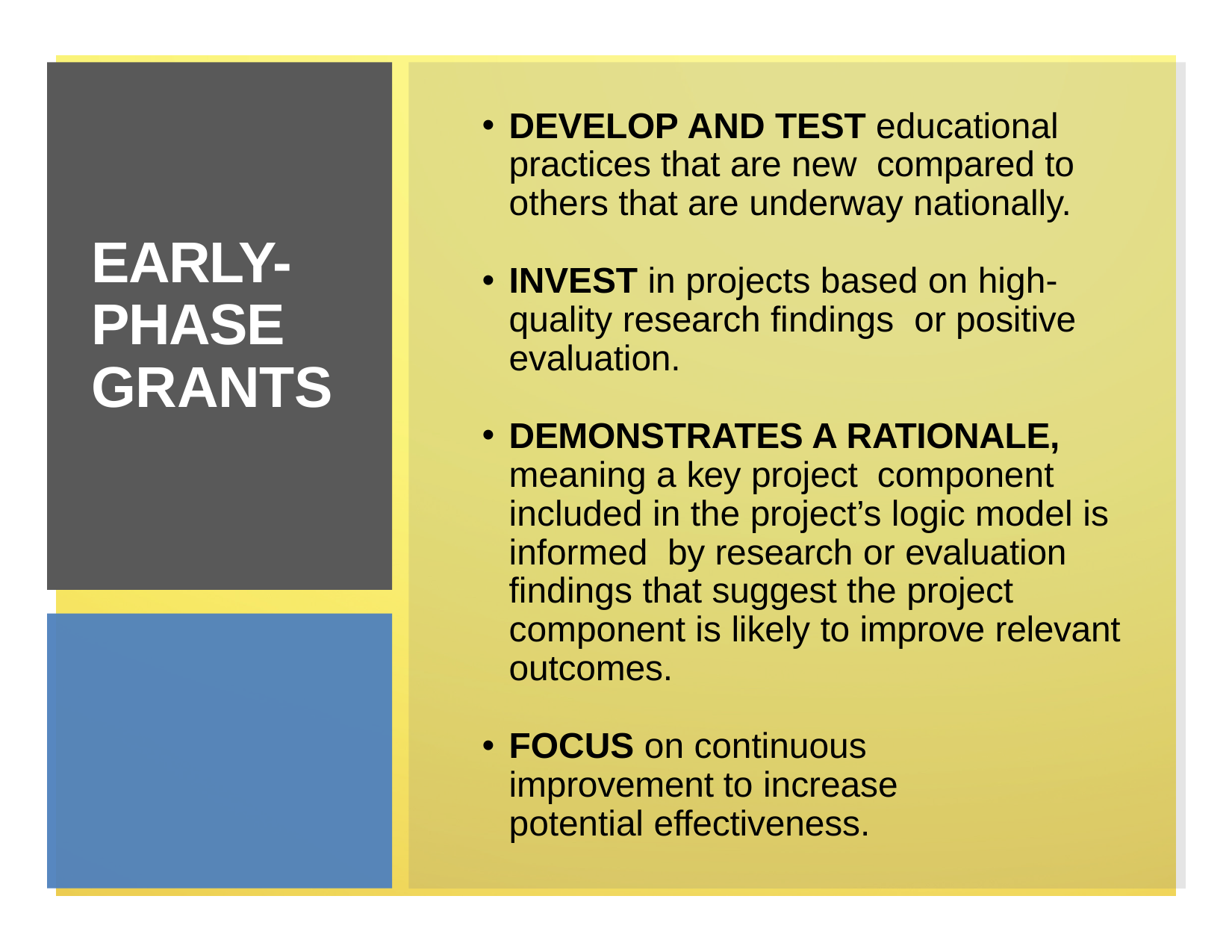

DEVELOP AND TEST educational practices that are new  compared to others that are underway nationally.

INVEST in projects based on high-quality research findings  or positive evaluation.

DEMONSTRATES A RATIONALE, meaning a key project  component included in the project’s logic model is informed  by research or evaluation findings that suggest the project  component is likely to improve relevant outcomes.

FOCUS on continuous improvement to increase potential effectiveness.
# EARLY-PHASE GRANTS